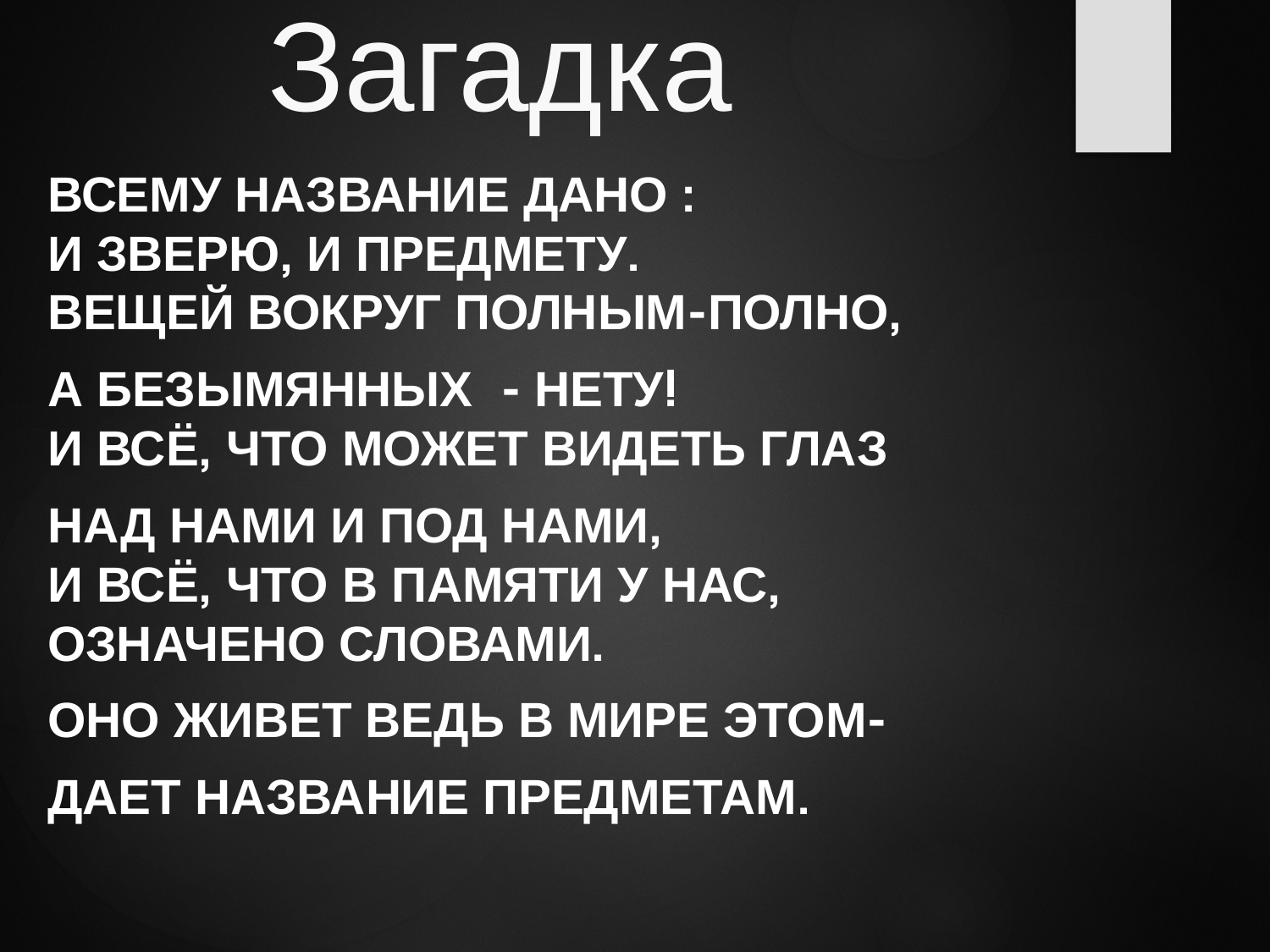

# Загадка
Всему название дано :
И зверю, и предмету.
Вещей вокруг полным-полно,
А безымянных  - нету!
И всё, что может видеть глаз
Над нами и под нами,
И всё, что в памяти у нас, 
Означено словами.
Оно живет ведь в мире этом-
Дает название предметам.